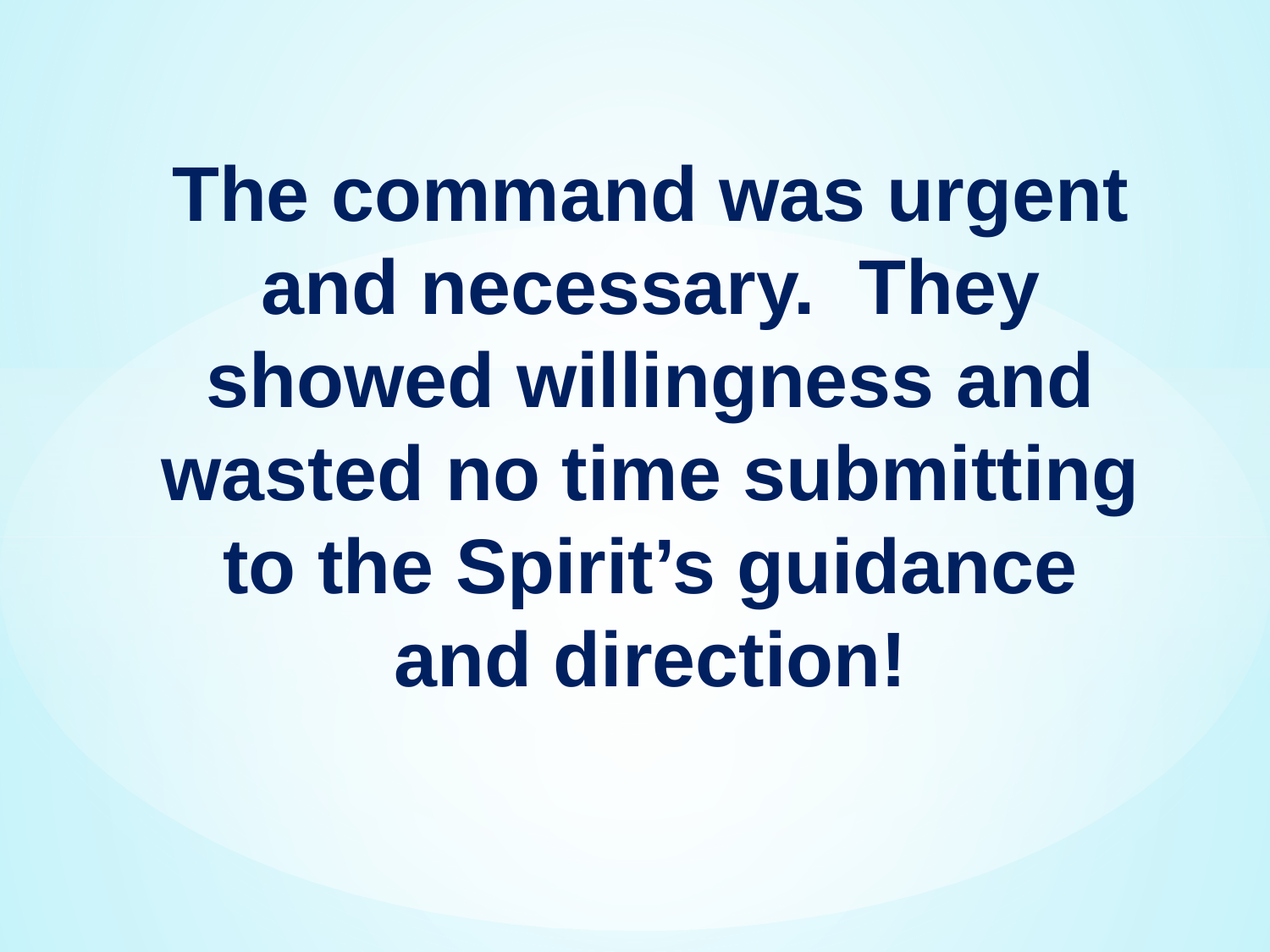

The command was urgent and necessary.  They showed willingness and wasted no time submitting to the Spirit’s guidance and direction!